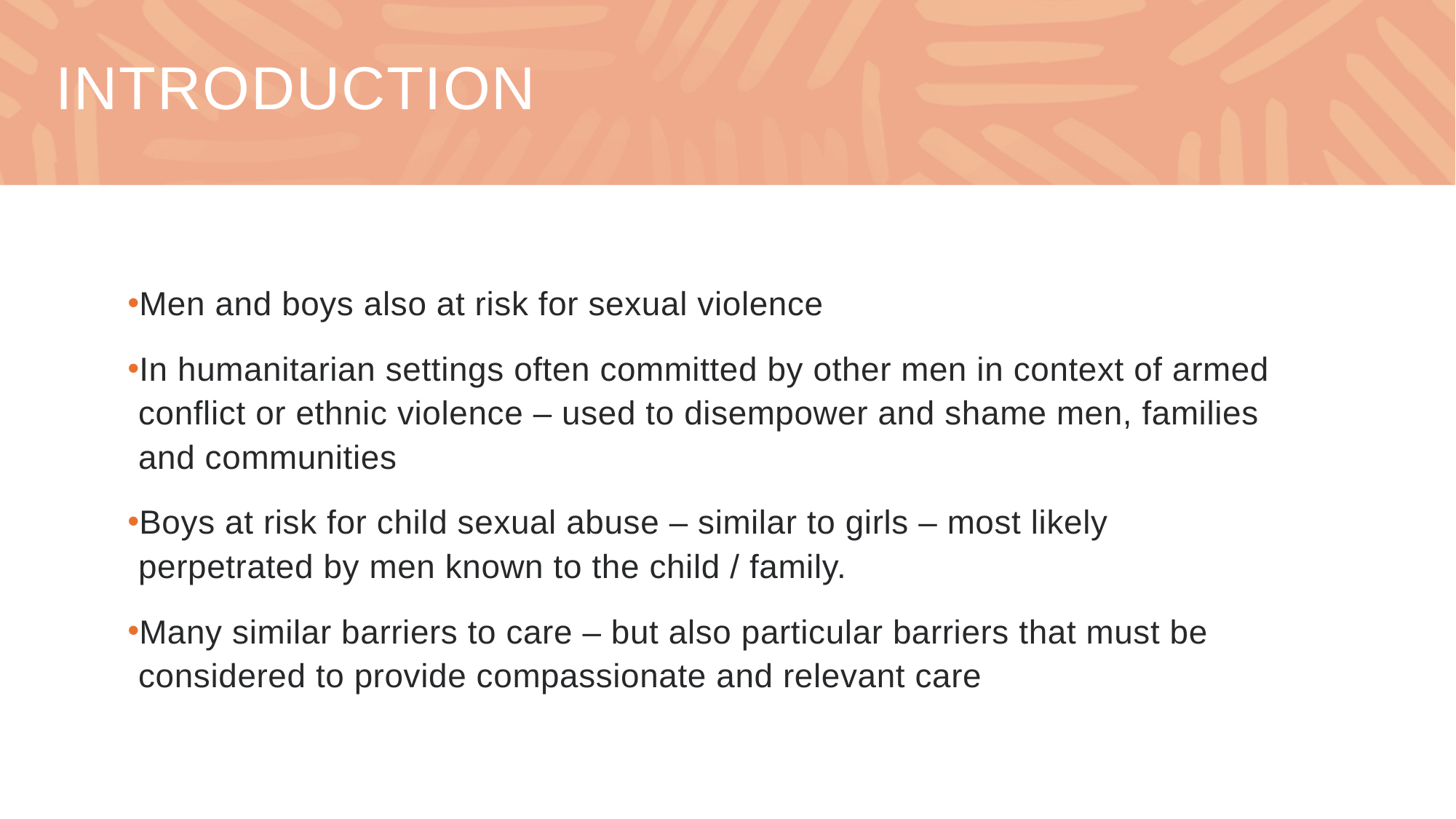

# introduction
Men and boys also at risk for sexual violence
In humanitarian settings often committed by other men in context of armed conflict or ethnic violence – used to disempower and shame men, families and communities
Boys at risk for child sexual abuse – similar to girls – most likely perpetrated by men known to the child / family.
Many similar barriers to care – but also particular barriers that must be considered to provide compassionate and relevant care